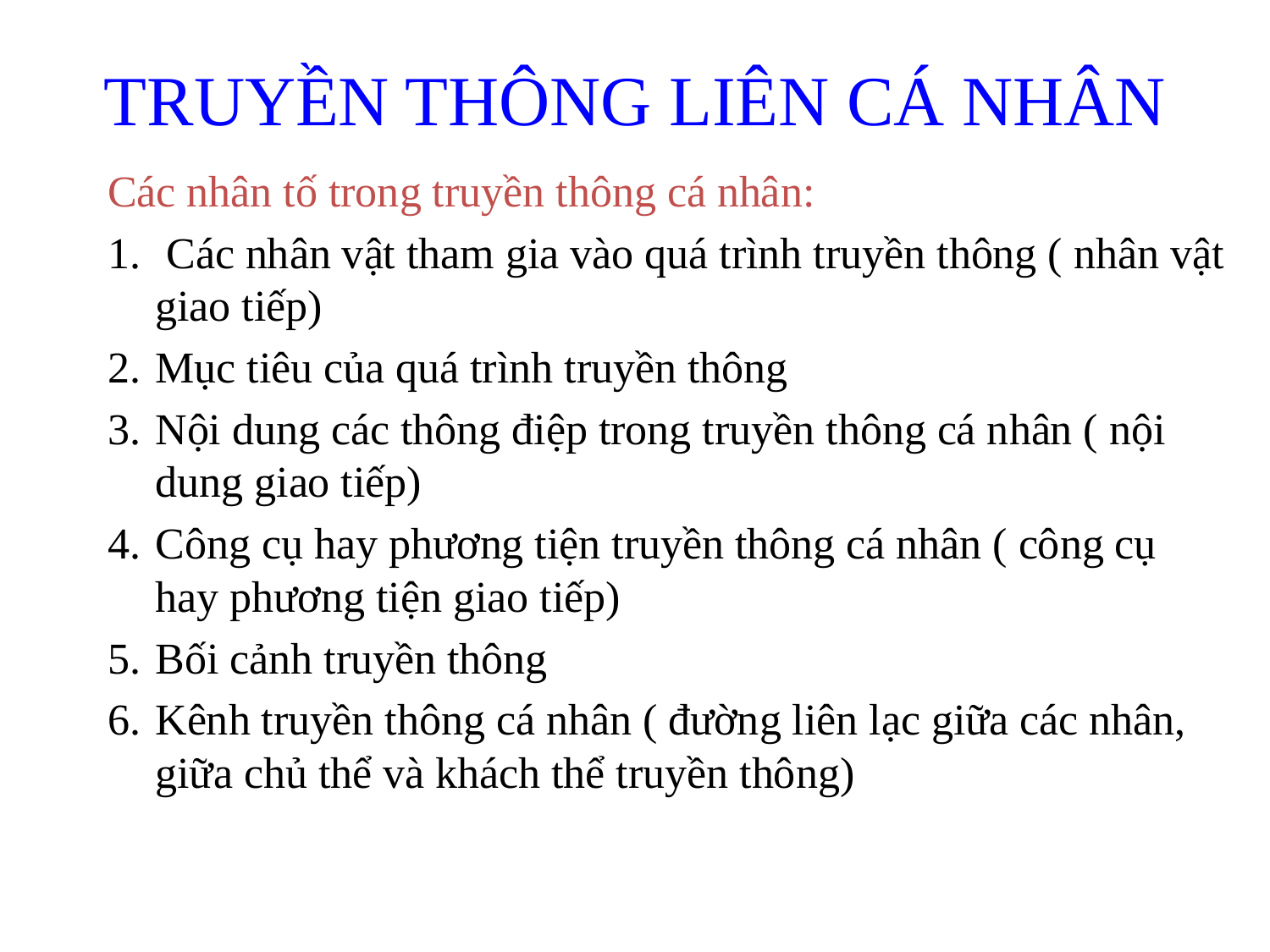

# TRUYỀN THÔNG LIÊN CÁ NHÂN
Các nhân tố trong truyền thông cá nhân:
 Các nhân vật tham gia vào quá trình truyền thông ( nhân vật giao tiếp)
Mục tiêu của quá trình truyền thông
Nội dung các thông điệp trong truyền thông cá nhân ( nội dung giao tiếp)
Công cụ hay phương tiện truyền thông cá nhân ( công cụ hay phương tiện giao tiếp)
Bối cảnh truyền thông
Kênh truyền thông cá nhân ( đường liên lạc giữa các nhân, giữa chủ thể và khách thể truyền thông)